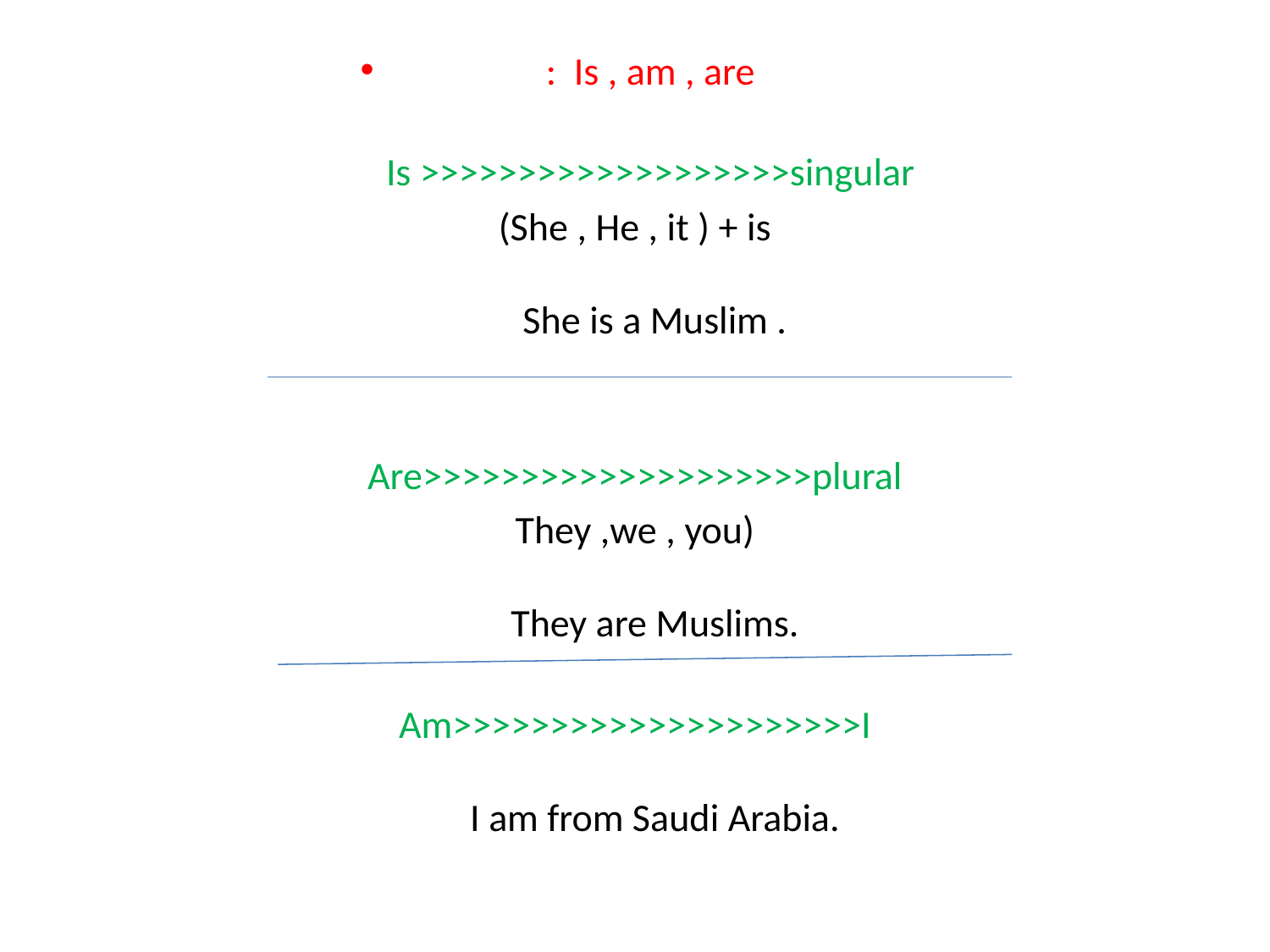

:  Is , am , are
Is >>>>>>>>>>>>>>>>>>>singular
(She , He , it ) + is
She is a Muslim .

Are>>>>>>>>>>>>>>>>>>>>plural
 They ,we , you)
They are Muslims.
Am>>>>>>>>>>>>>>>>>>>>>I
I am from Saudi Arabia.